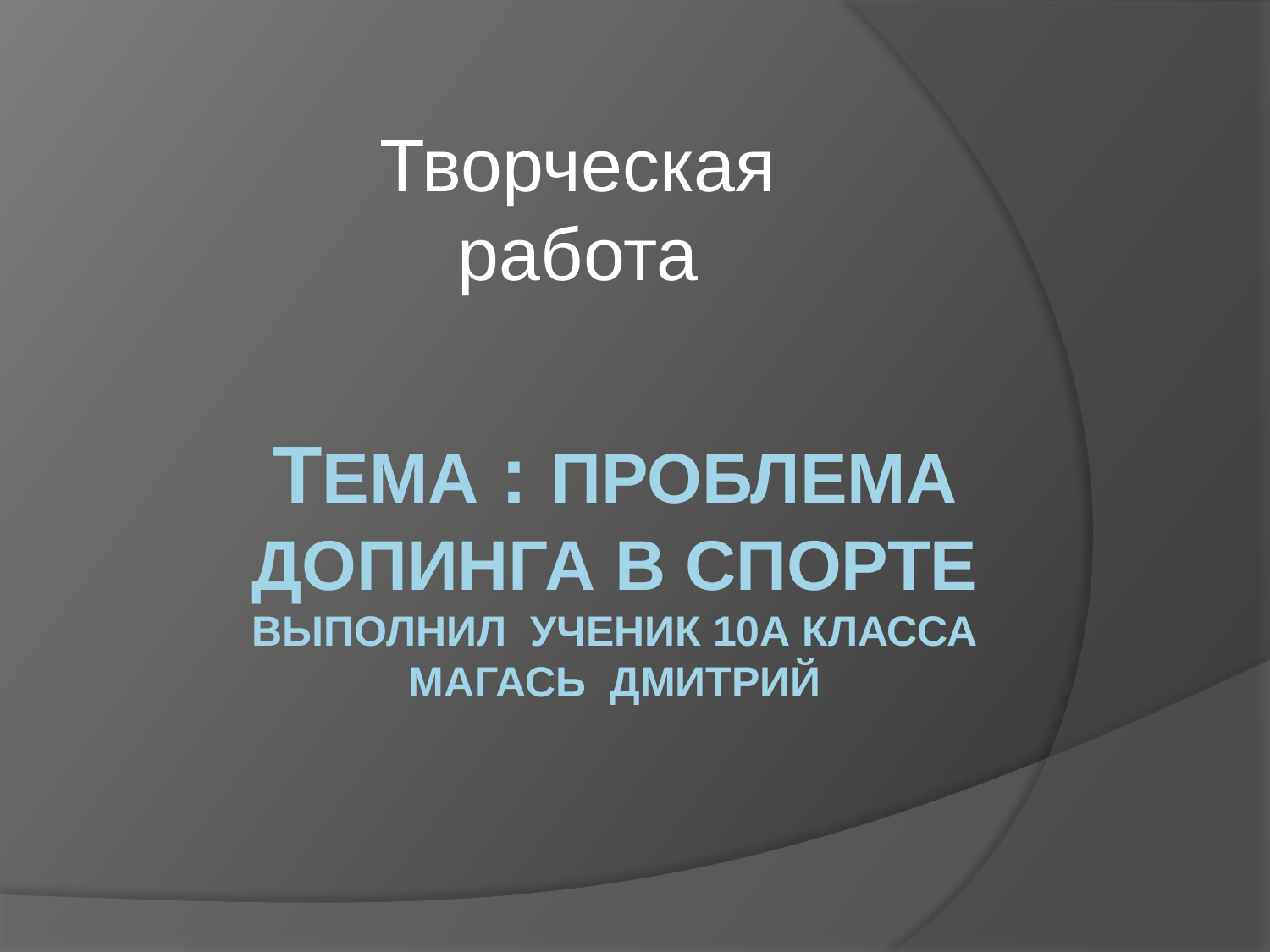

Творческая работа
# Тема : проблема допинга в спорте выполнил  ученик 10а класса магась  Дмитрий